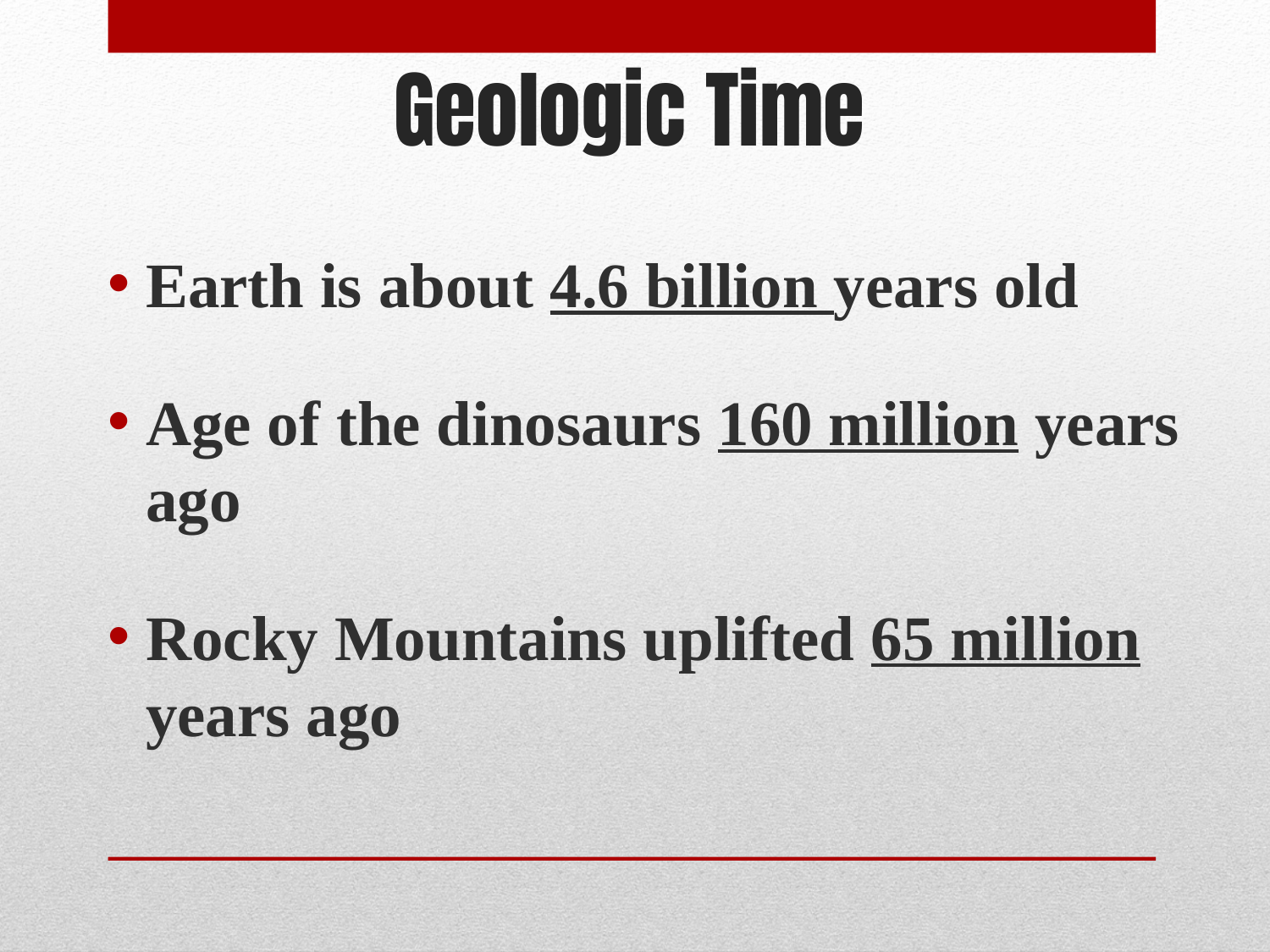

Geologic Time
Earth is about 4.6 billion years old

Age of the dinosaurs 160 million years ago

Rocky Mountains uplifted 65 million years ago